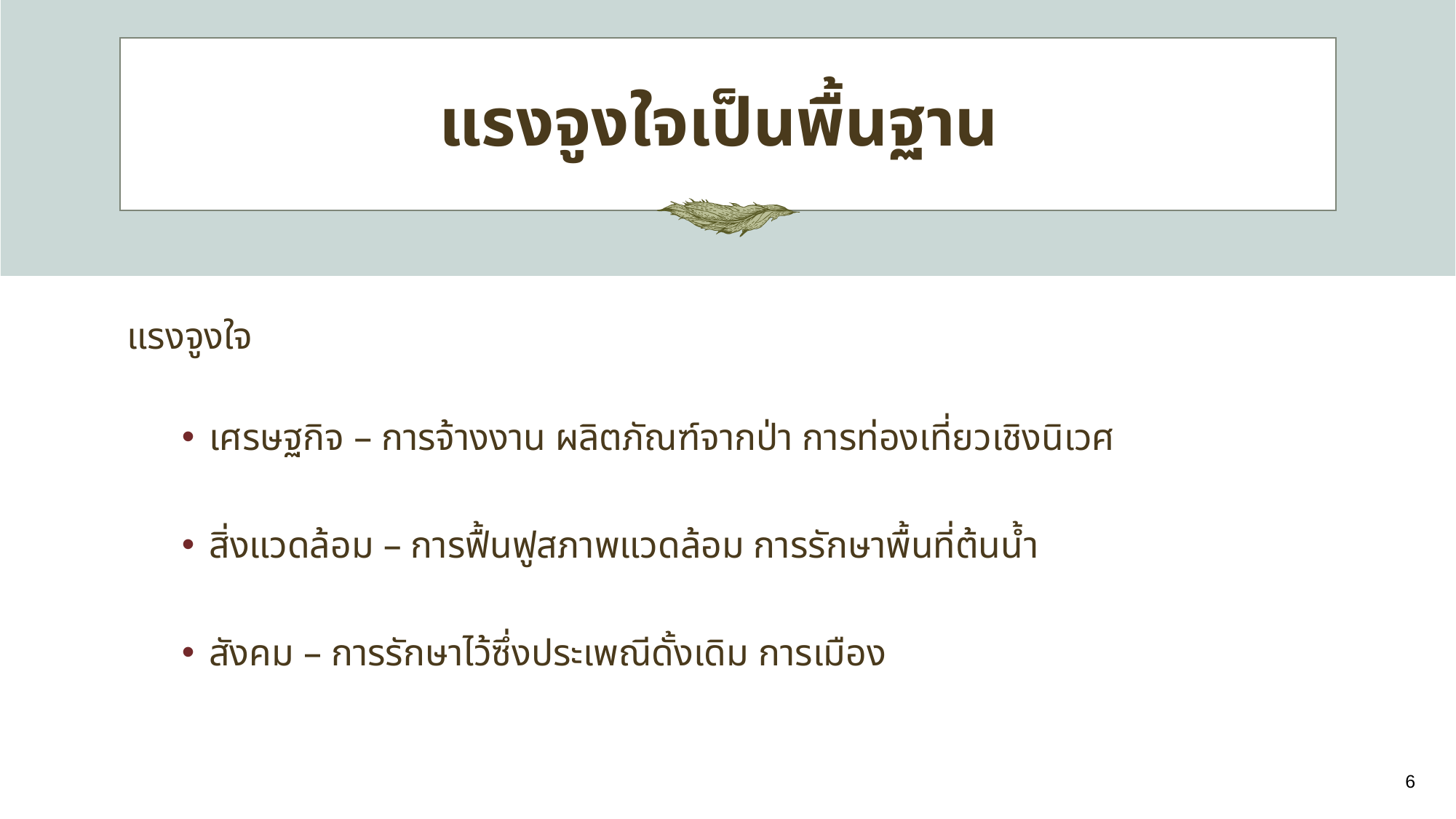

# แรงจูงใจเป็นพื้นฐาน
แรงจูงใจ

เศรษฐกิจ – การจ้างงาน ผลิตภัณฑ์จากป่า การท่องเที่ยวเชิงนิเวศ

สิ่งแวดล้อม – การฟื้นฟูสภาพแวดล้อม การรักษาพื้นที่ต้นน้ำ

สังคม – การรักษาไว้ซึ่งประเพณีดั้งเดิม การเมือง
6